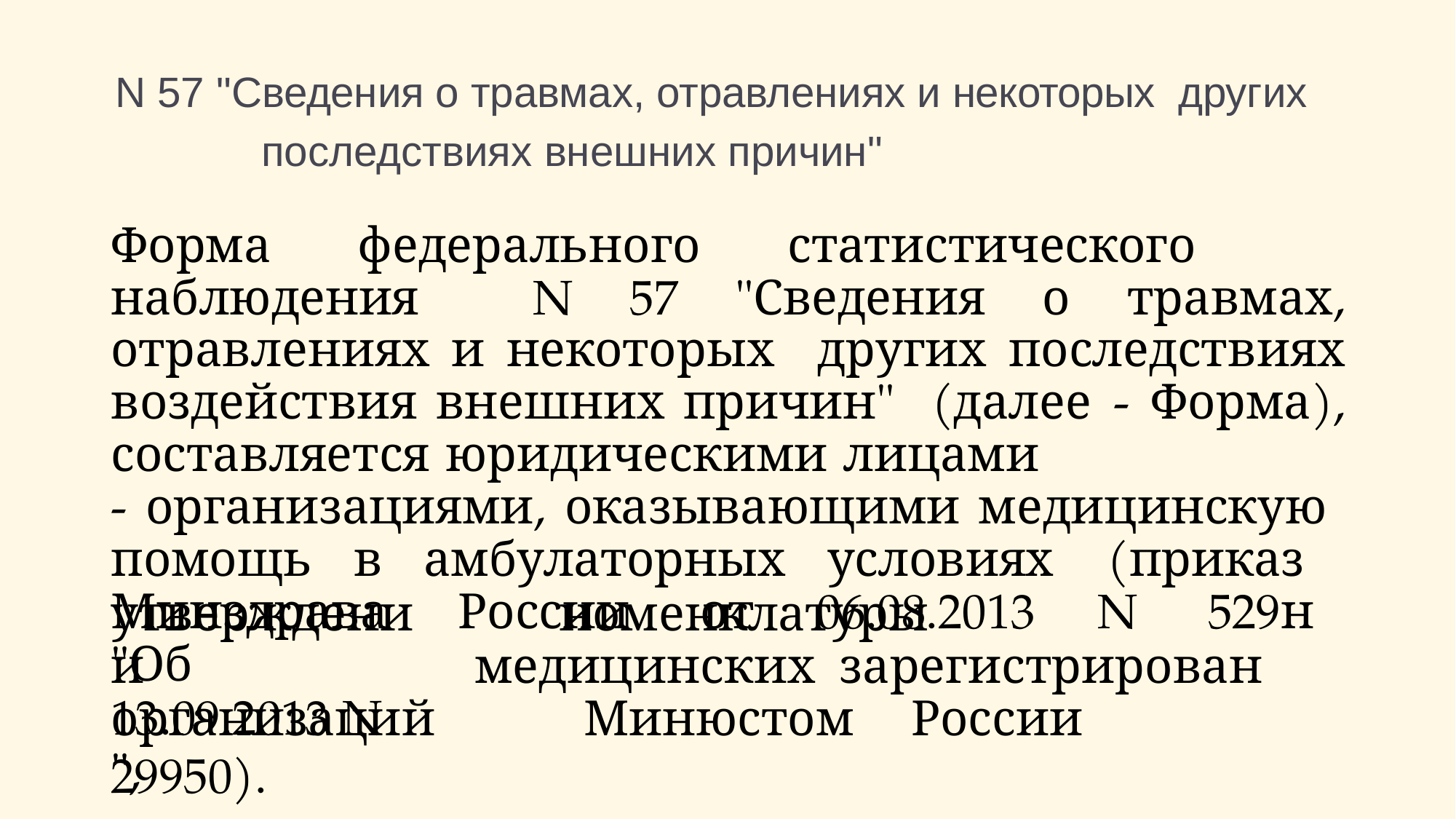

# N 57 "Сведения о травмах, отравлениях и некоторых  других последствиях внешних причин"
Форма федерального статистического   наблюдения  N 57 "Сведения о травмах, отравлениях и некоторых  других последствиях воздействия внешних причин"  (далее - Форма), составляется юридическими лицами
- организациями, оказывающими медицинскую  помощь в амбулаторных условиях (приказ  Минздрава    России    от  06.08.2013  N    529н  "Об
утверждении  организаций",
номенклатуры		медицинских  зарегистрирован	Минюстом	России
13.09.2013 N 29950).